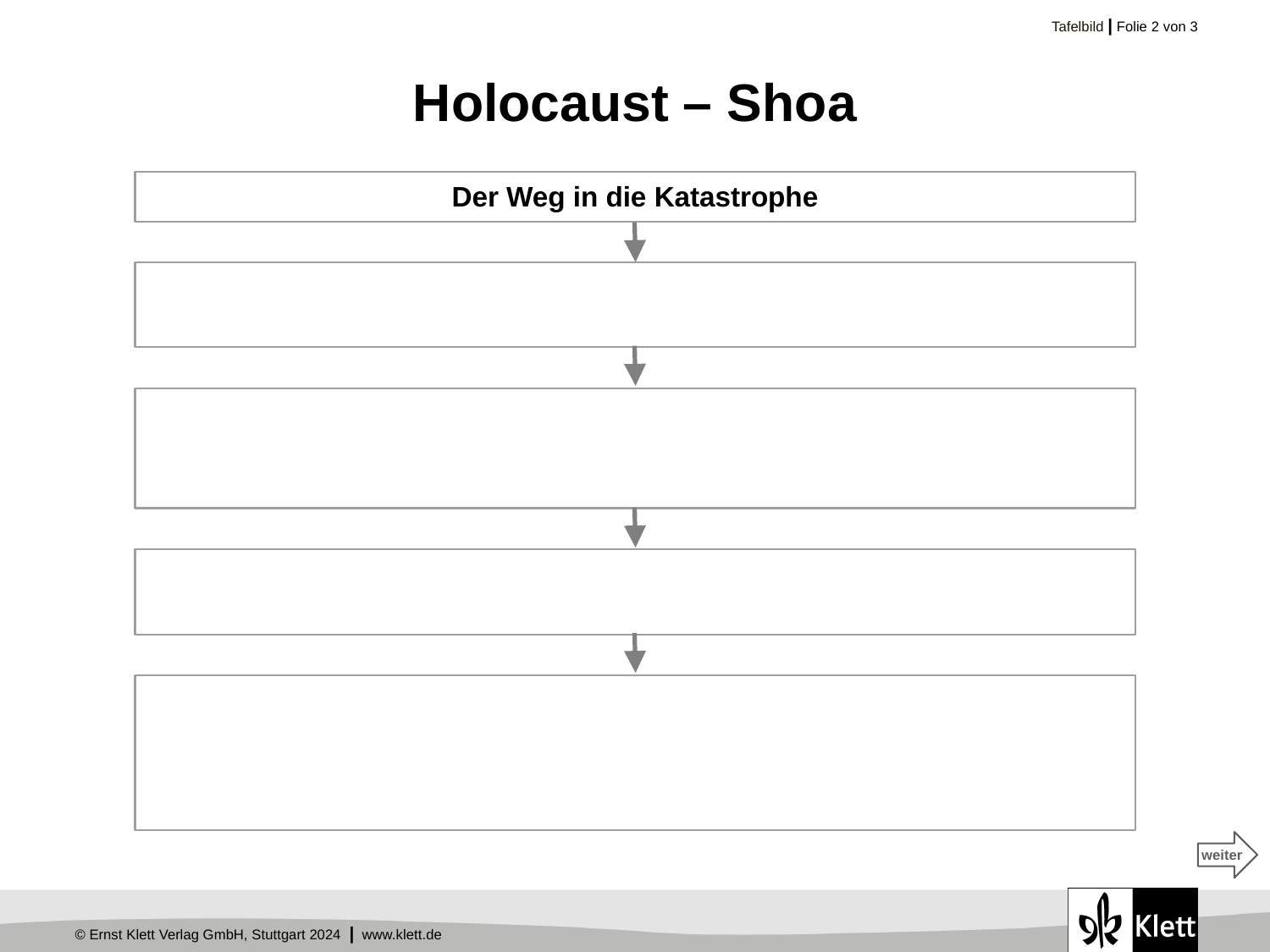

# Holocaust – Shoa
Der Weg in die Katastrophe

weiter
weiter
weiter